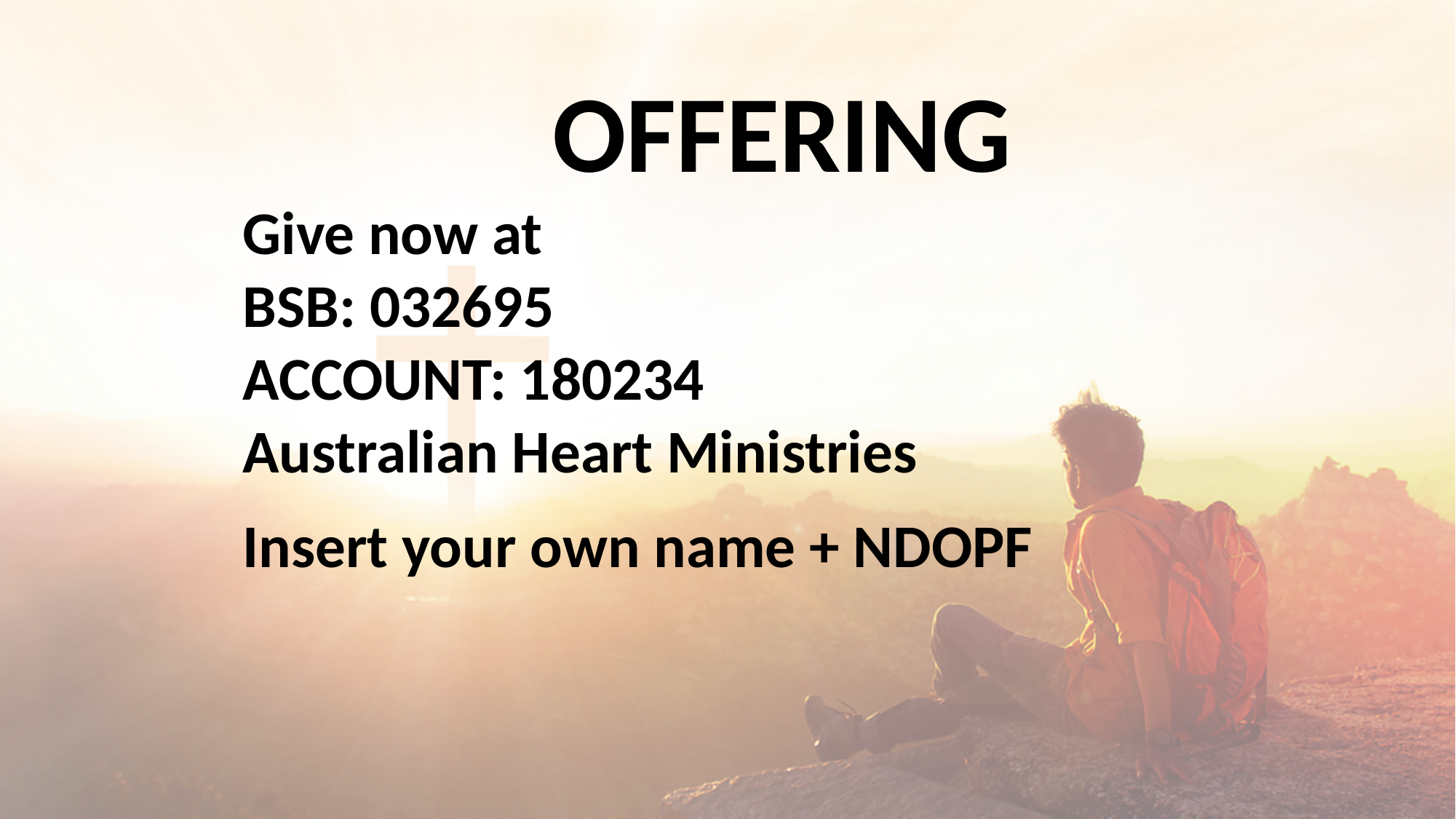

OFFERING
Give now at
BSB: 032695
ACCOUNT: 180234
Australian Heart Ministries

Insert your own name + NDOPF